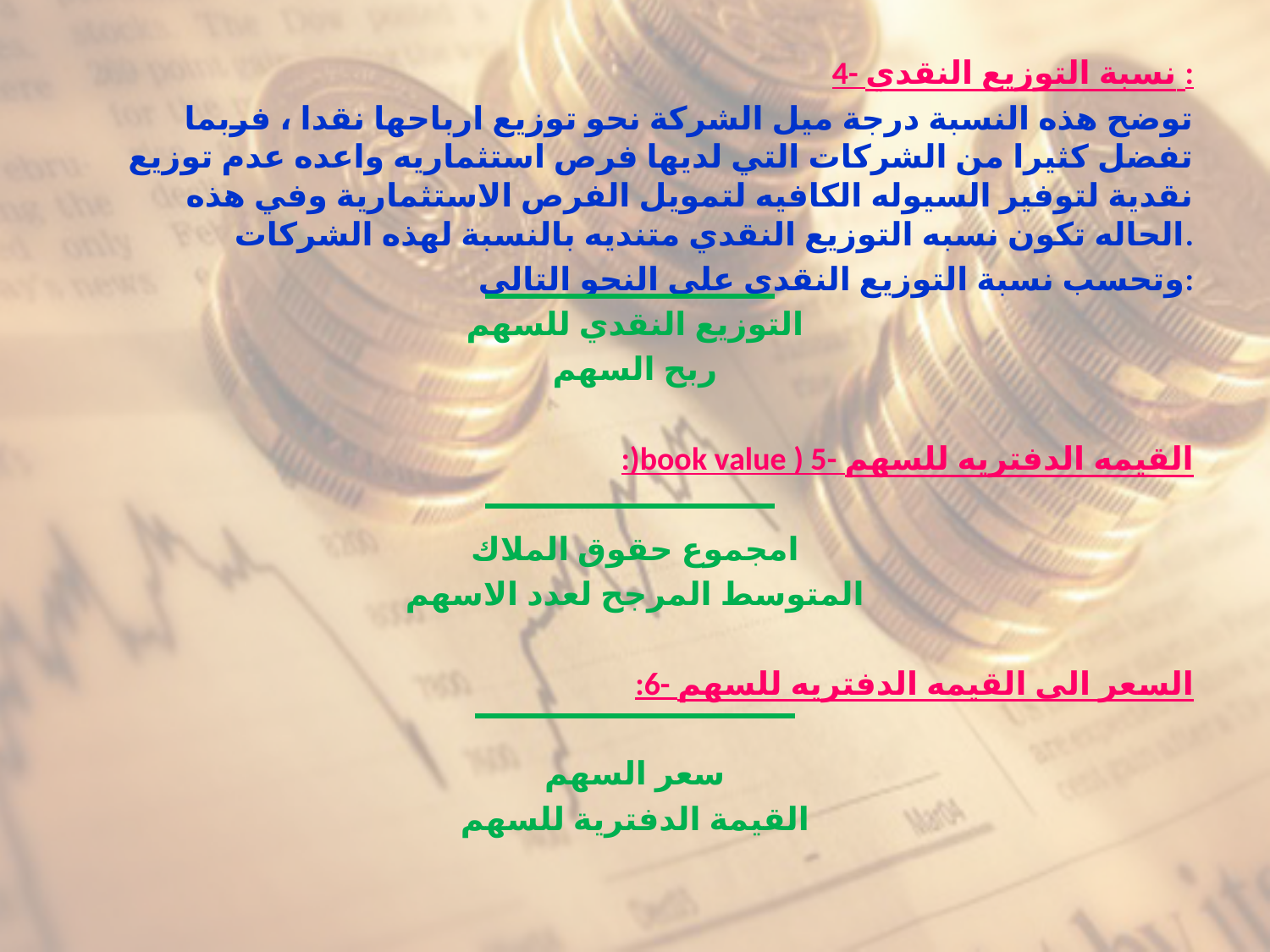

4- نسبة التوزيع النقدي :
 توضح هذه النسبة درجة ميل الشركة نحو توزيع ارباحها نقدا ، فربما تفضل كثيرا من الشركات التي لديها فرص استثماريه واعده عدم توزيع نقدية لتوفير السيوله الكافيه لتمويل الفرص الاستثمارية وفي هذه الحاله تكون نسبه التوزيع النقدي متنديه بالنسبة لهذه الشركات.
وتحسب نسبة التوزيع النقدي على النحو التالي:
التوزيع النقدي للسهم
ربح السهم

:)book value ) 5- القيمه الدفتريه للسهم

امجموع حقوق الملاك
المتوسط المرجح لعدد الاسهم

:6- السعر الى القيمه الدفتريه للسهم

سعر السهم
القيمة الدفترية للسهم